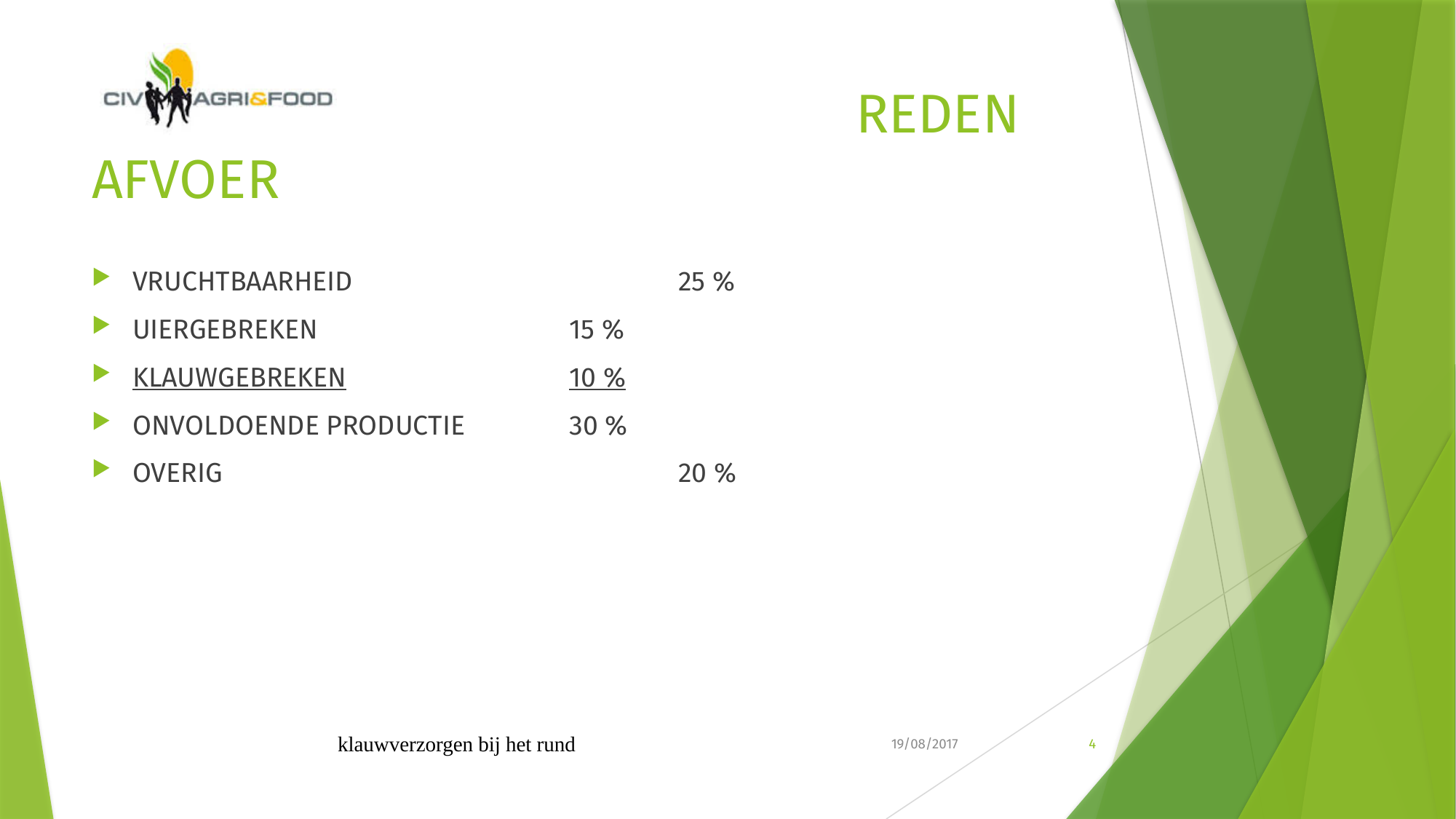

# REDEN AFVOER
VRUCHTBAARHEID			25 %
UIERGEBREKEN			15 %
KLAUWGEBREKEN			10 %
ONVOLDOENDE PRODUCTIE	30 %
OVERIG					20 %
klauwverzorgen bij het rund
19/08/2017
4